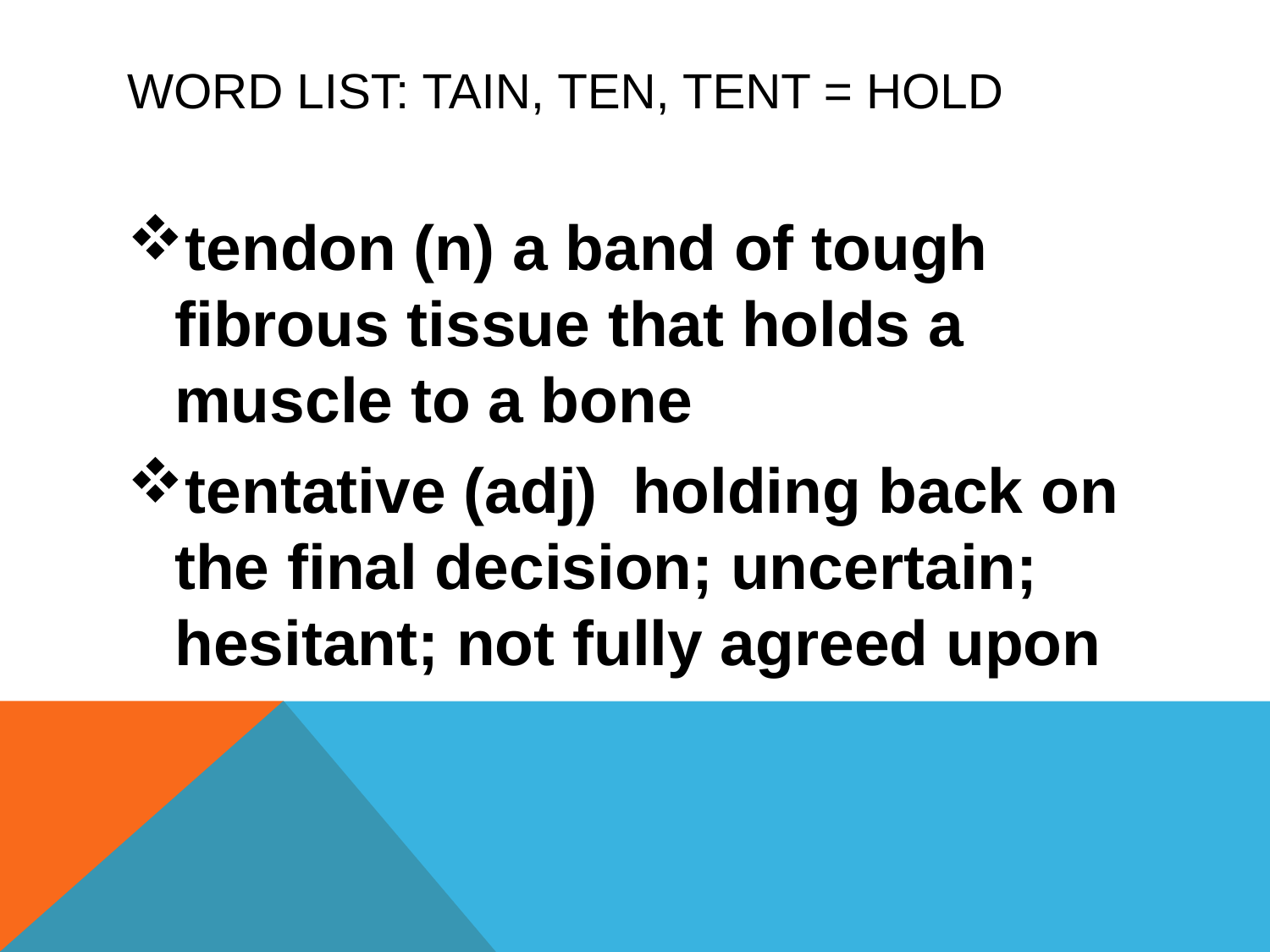

# Word list: tain, ten, tent = hold

tendon (n) a band of tough fibrous tissue that holds a muscle to a bone
tentative (adj)  holding back on the final decision; uncertain; hesitant; not fully agreed upon